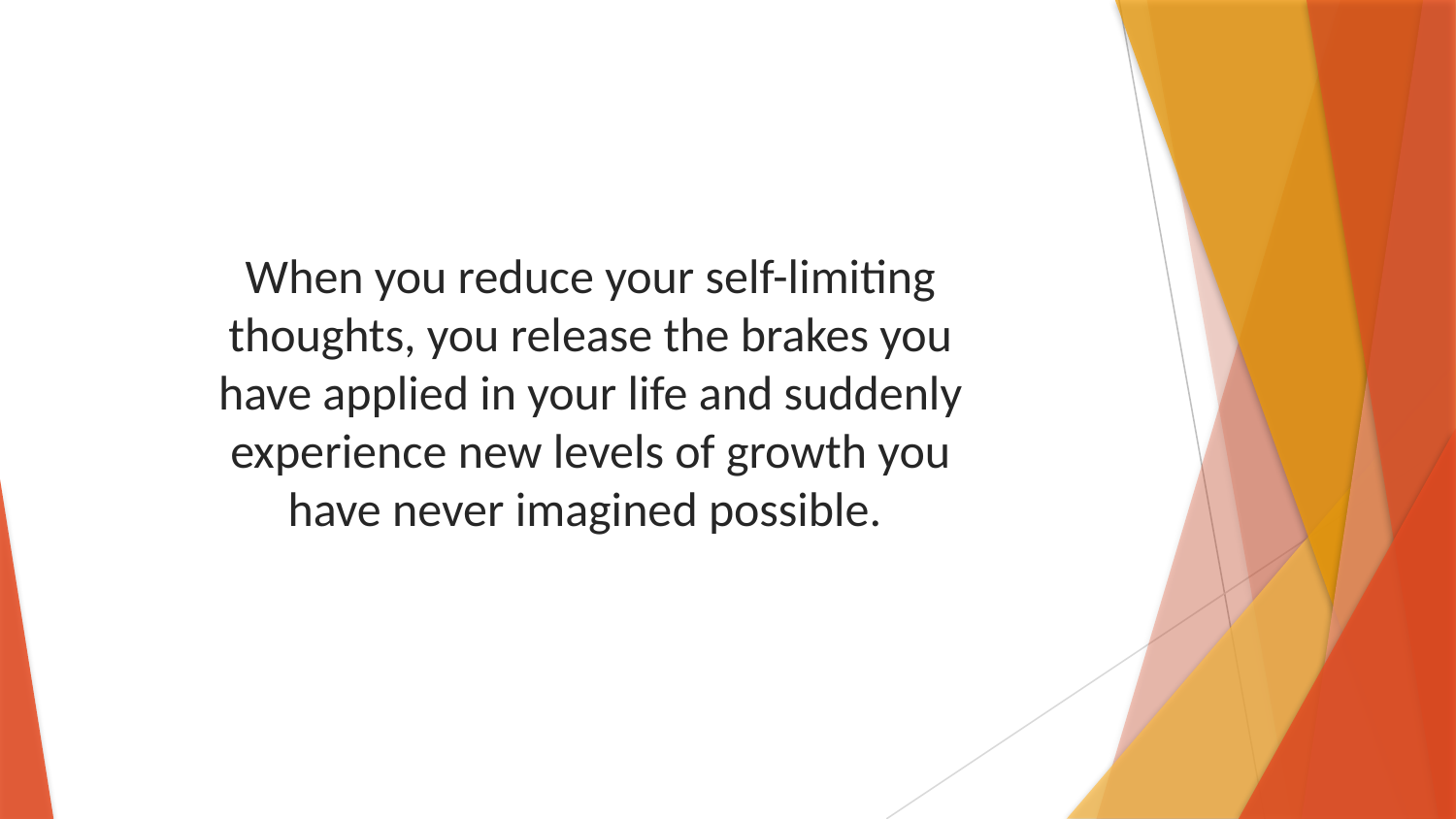

When you reduce your self-limiting thoughts, you release the brakes you have applied in your life and suddenly experience new levels of growth you have never imagined possible.